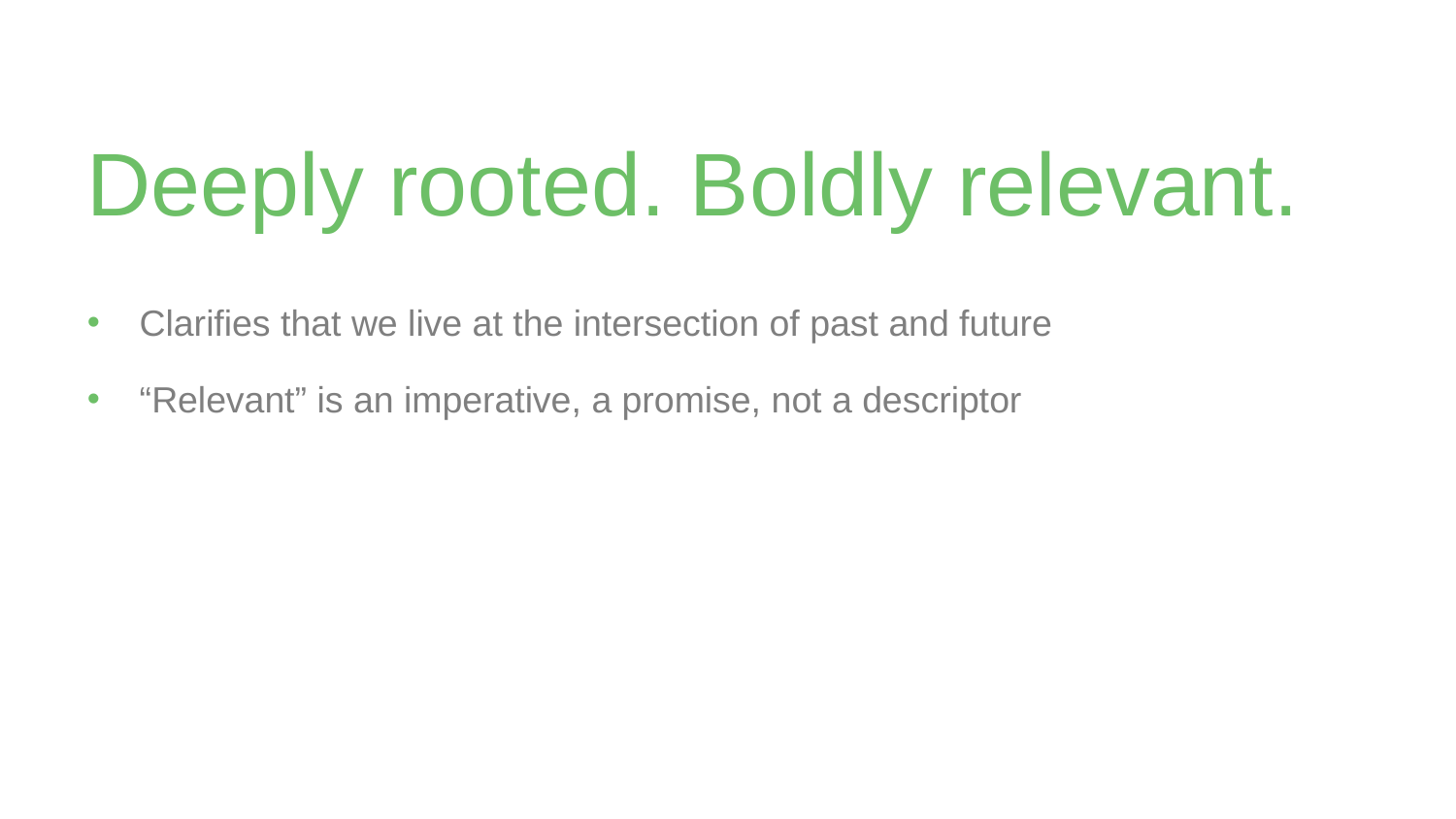

# Deeply rooted. Boldly relevant.
Clarifies that we live at the intersection of past and future
“Relevant” is an imperative, a promise, not a descriptor